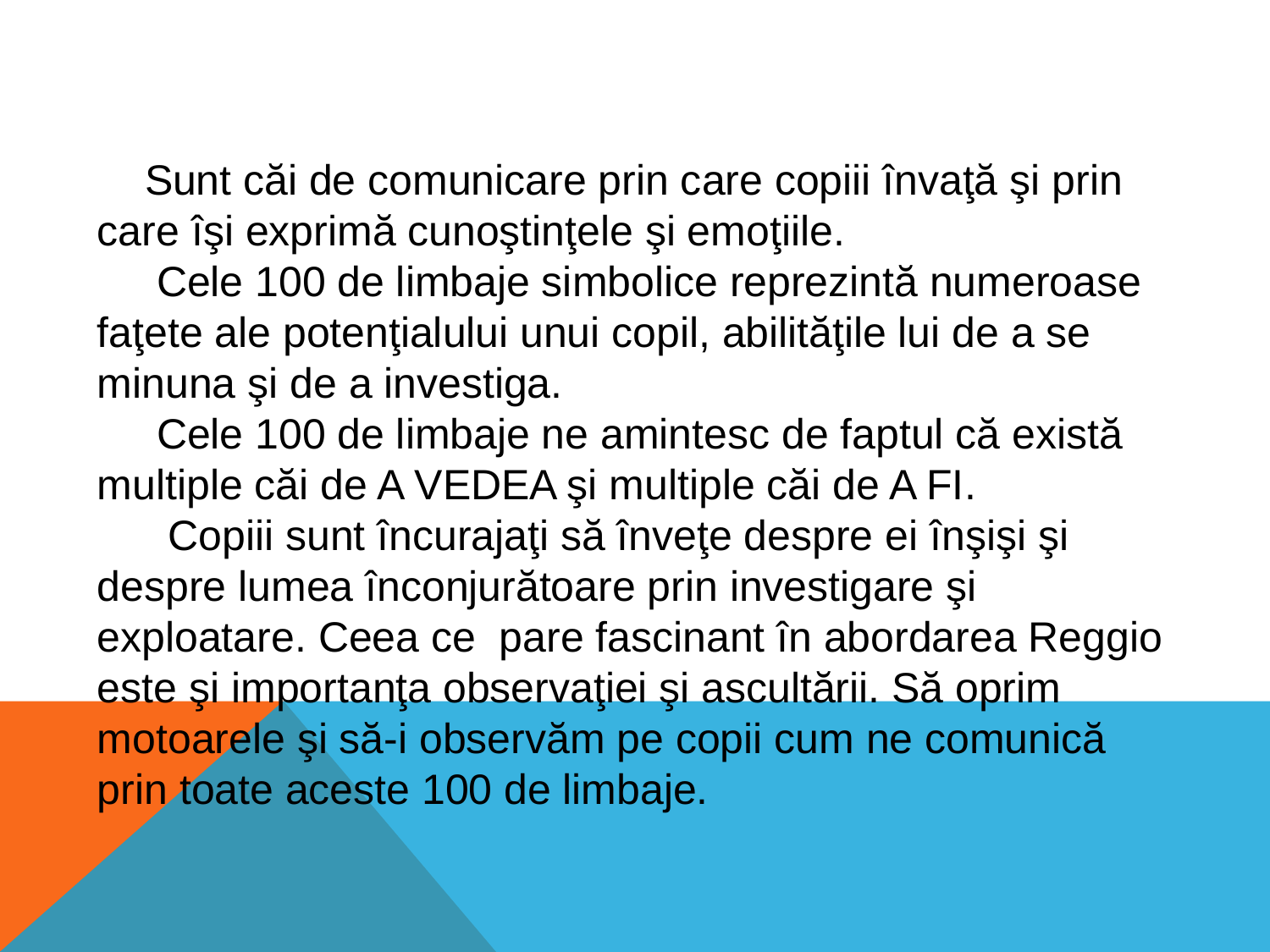

Sunt căi de comunicare prin care copiii învaţă şi prin care îşi exprimă cunoştinţele şi emoţiile.
     Cele 100 de limbaje simbolice reprezintă numeroase faţete ale potenţialului unui copil, abilităţile lui de a se minuna şi de a investiga.
     Cele 100 de limbaje ne amintesc de faptul că există multiple căi de A VEDEA şi multiple căi de A FI.
      Copiii sunt încurajaţi să înveţe despre ei înşişi şi despre lumea înconjurătoare prin investigare şi exploatare. Ceea ce  pare fascinant în abordarea Reggio este şi importanţa observaţiei şi ascultării. Să oprim motoarele şi să-i observăm pe copii cum ne comunică prin toate aceste 100 de limbaje.